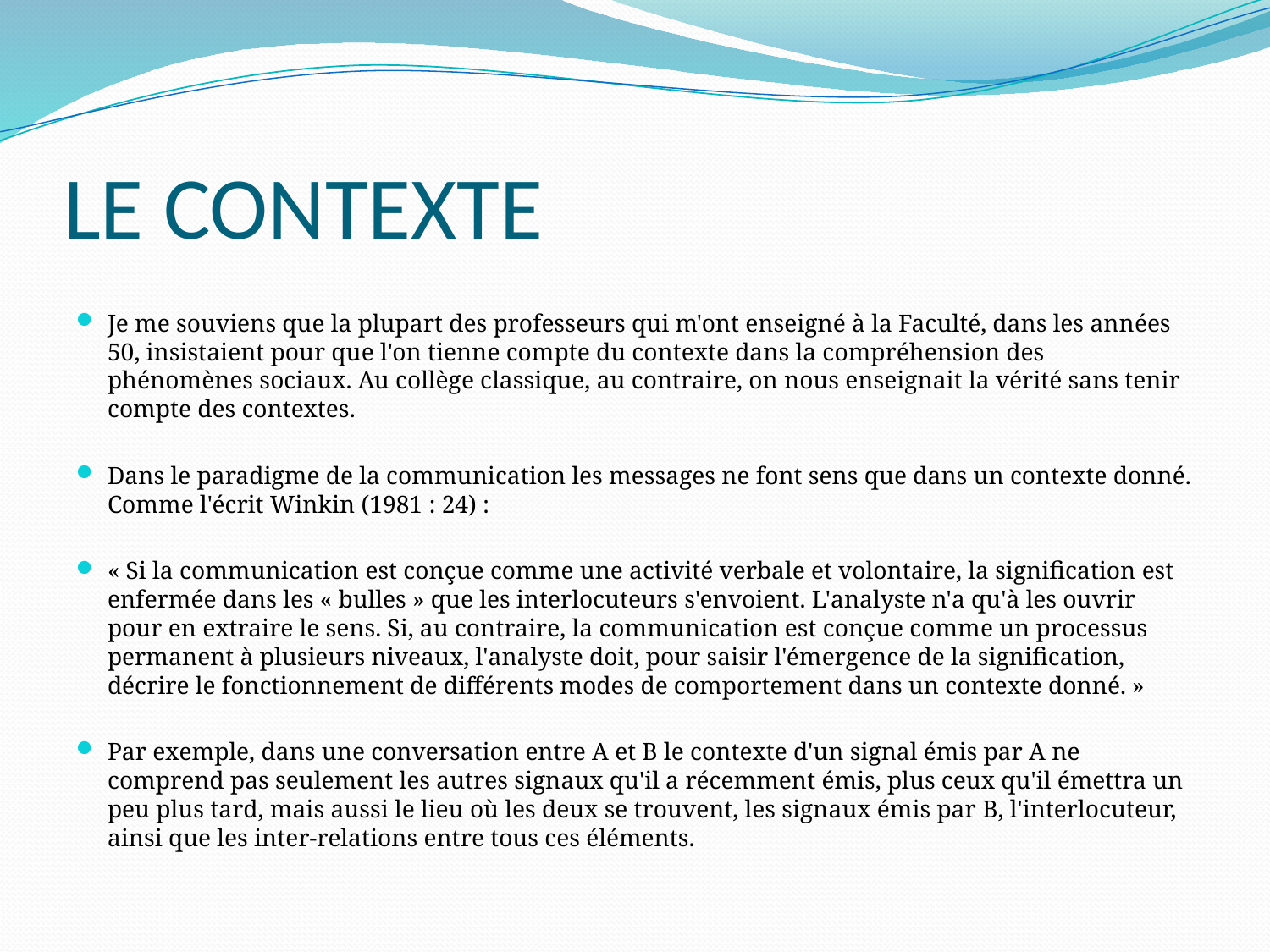

# LE CONTEXTE

Je me souviens que la plupart des professeurs qui m'ont enseigné à la Faculté, dans les années 50, insistaient pour que l'on tienne compte du contexte dans la compréhension des phénomènes sociaux. Au collège classique, au contraire, on nous enseignait la vérité sans tenir compte des contextes.

Dans le paradigme de la communication les messages ne font sens que dans un contexte donné. Comme l'écrit Winkin (1981 : 24) :

« Si la communication est conçue comme une activité verbale et volontaire, la signification est enfermée dans les « bulles » que les interlocuteurs s'envoient. L'analyste n'a qu'à les ouvrir pour en extraire le sens. Si, au contraire, la communication est conçue comme un processus permanent à plusieurs niveaux, l'analyste doit, pour saisir l'émergence de la signification, décrire le fonctionnement de différents modes de comportement dans un contexte donné. »

Par exemple, dans une conversation entre A et B le contexte d'un signal émis par A ne comprend pas seulement les autres signaux qu'il a récemment émis, plus ceux qu'il émettra un peu plus tard, mais aussi le lieu où les deux se trouvent, les signaux émis par B, l'interlocuteur, ainsi que les inter-relations entre tous ces éléments.